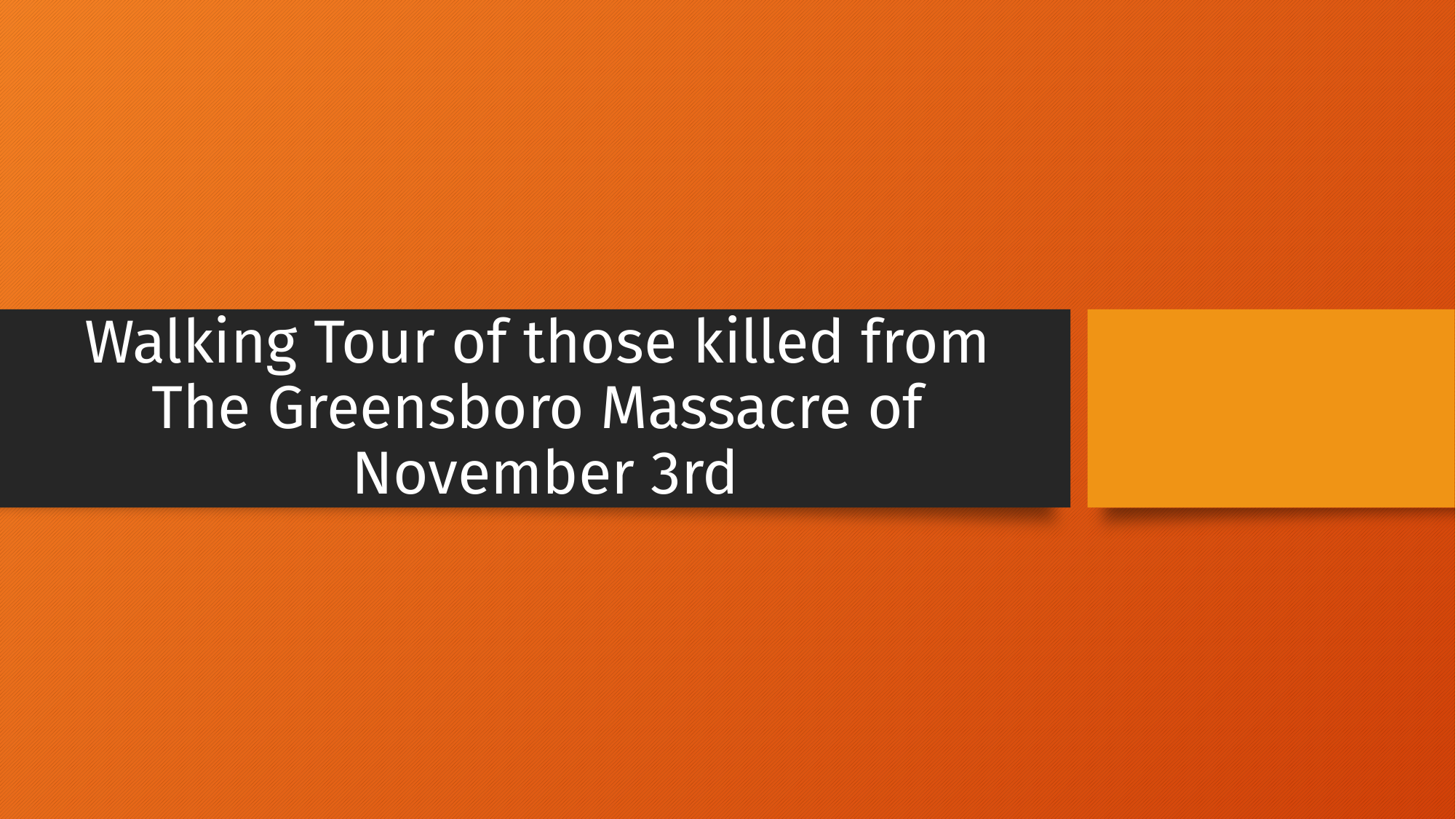

# Walking Tour of those killed from The Greensboro Massacre of November 3rd